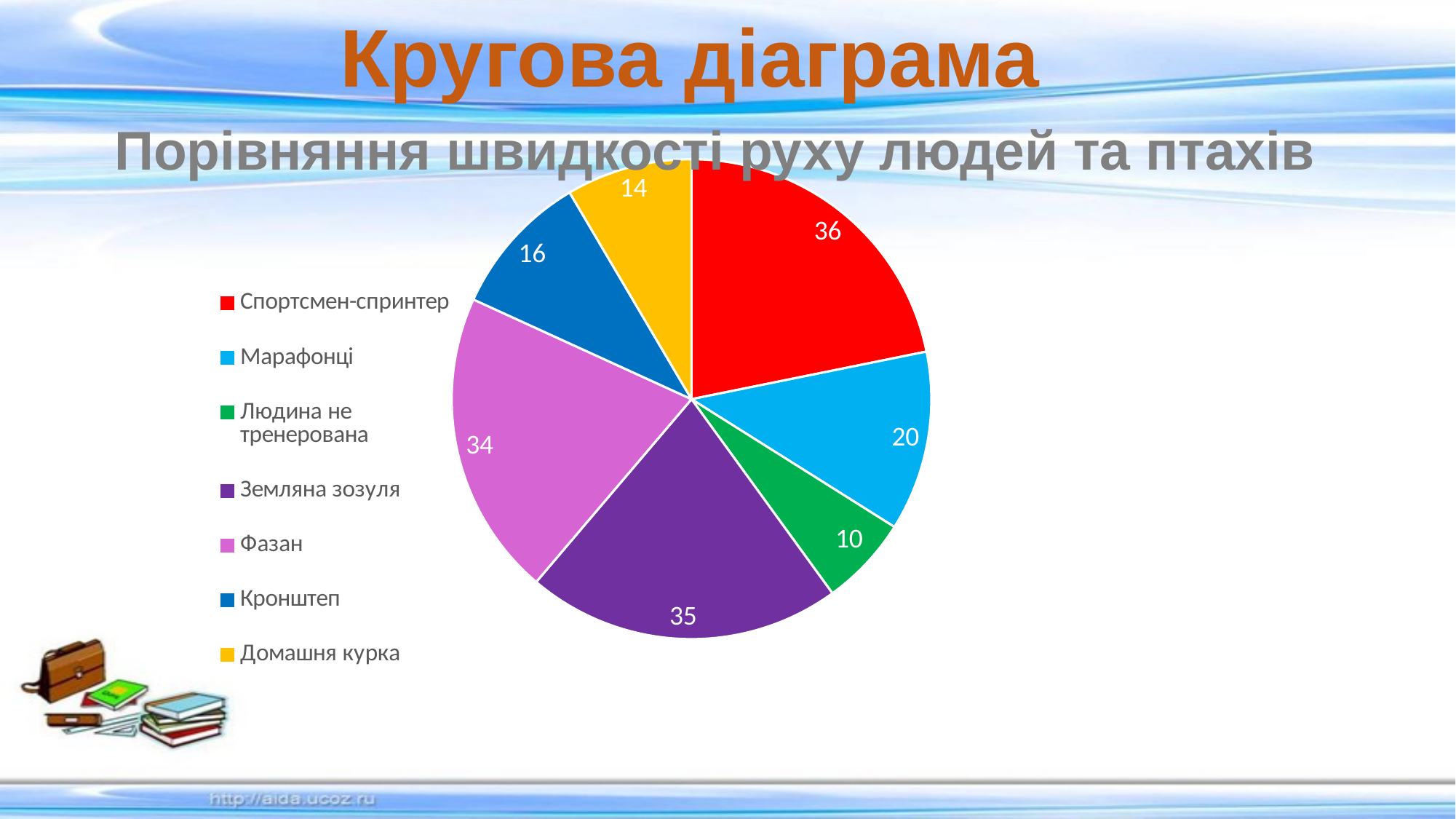

Кругова діаграма
Порівняння швидкості руху людей та птахів

### Chart

| Category | Порівняння людей та птахів |
|---|---|
| Спортсмен-спринтер | 36.0 |
| Марафонці | 20.0 |
| Людина не тренерована | 10.0 |
| Земляна зозуля | 35.0 |
| Фазан | 34.0 |
| Кронштеп | 16.0 |
| Домашня курка | 14.0 |